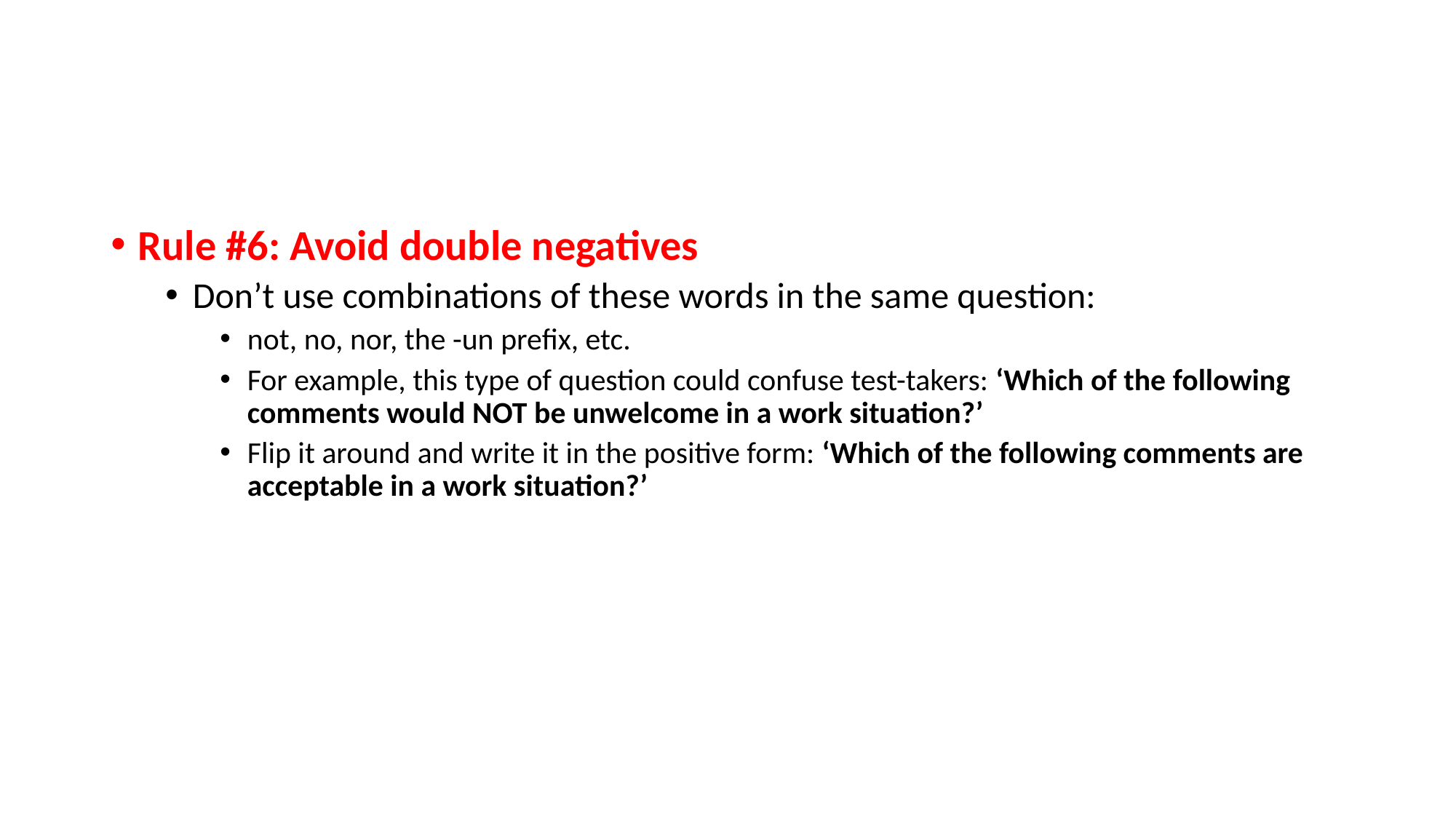

Rule #6: Avoid double negatives
Don’t use combinations of these words in the same question:
not, no, nor, the -un prefix, etc.
For example, this type of question could confuse test-takers: ‘Which of the following comments would NOT be unwelcome in a work situation?’
Flip it around and write it in the positive form: ‘Which of the following comments are acceptable in a work situation?’